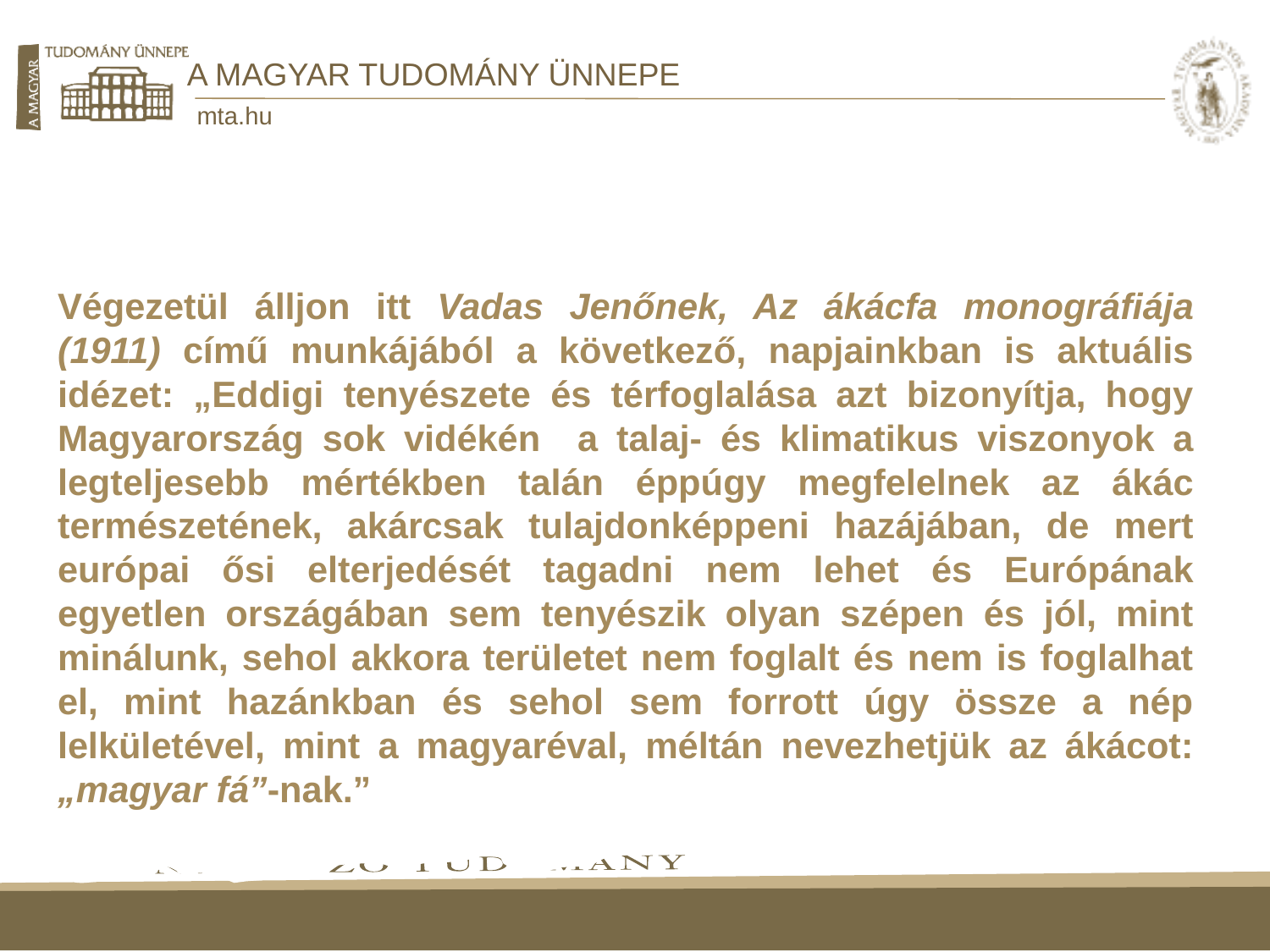

Végezetül álljon itt Vadas Jenőnek, Az ákácfa monográfiája (1911) című munkájából a következő, napjainkban is aktuális idézet: „Eddigi tenyészete és térfoglalása azt bizonyítja, hogy Magyarország sok vidékén  a talaj- és klimatikus viszonyok a legteljesebb mértékben talán éppúgy megfelelnek az ákác természetének, akárcsak tulajdonképpeni hazájában, de mert európai ősi elterjedését tagadni nem lehet és Európának egyetlen országában sem tenyészik olyan szépen és jól, mint minálunk, sehol akkora területet nem foglalt és nem is foglalhat el, mint hazánkban és sehol sem forrott úgy össze a nép lelkületével, mint a magyaréval, méltán nevezhetjük az ákácot: „magyar fá”-nak.”